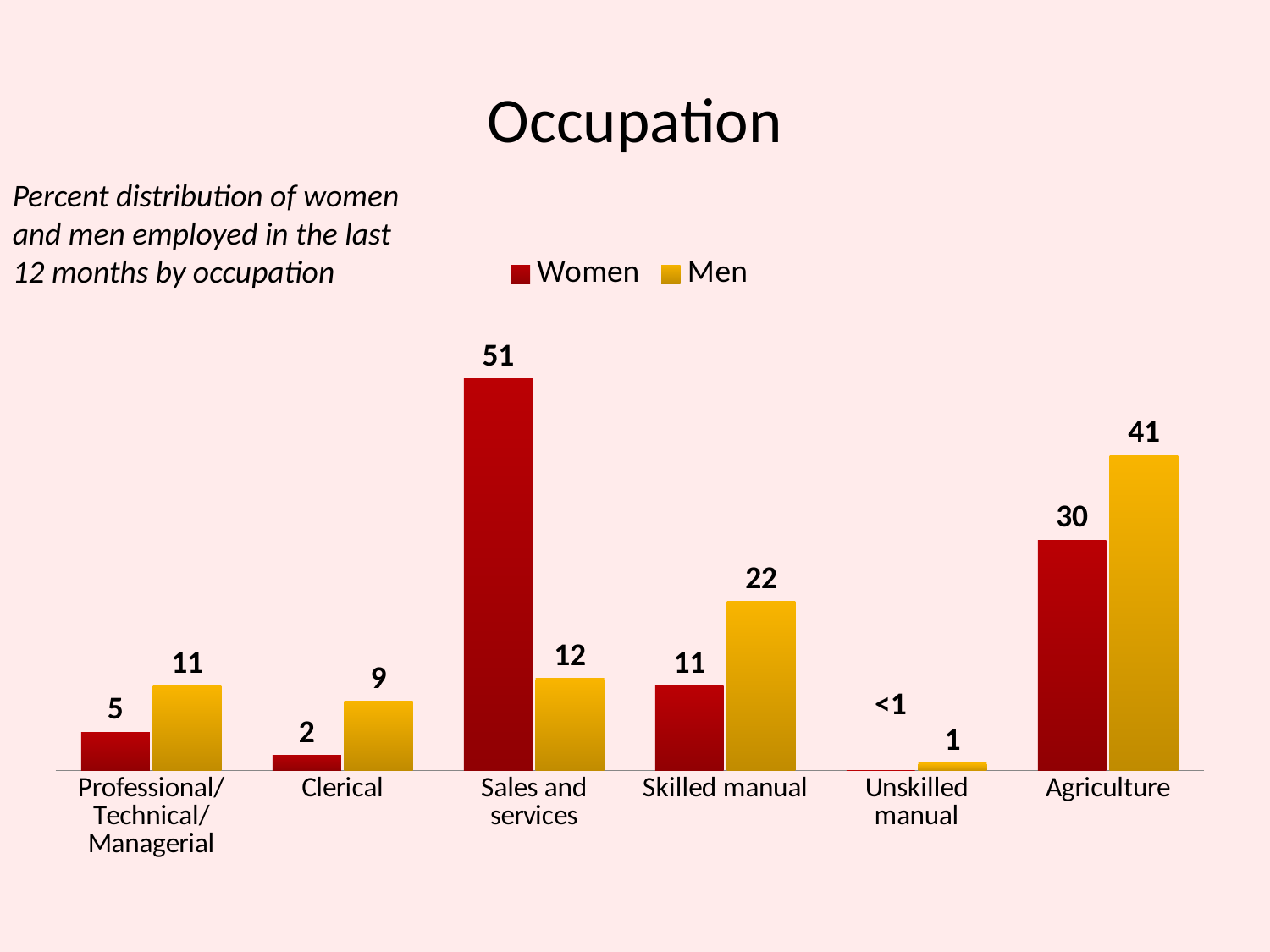

# Occupation
Percent distribution of women and men employed in the last 12 months by occupation

### Chart

| Category | Women | Men |
|---|---|---|
| Professional/ Technical/ Managerial | 5.0 | 11.0 |
| Clerical | 2.0 | 9.0 |
| Sales and services | 51.0 | 12.0 |
| Skilled manual | 11.0 | 22.0 |
| Unskilled manual | 0.0 | 1.0 |
| Agriculture | 30.0 | 41.0 |
<1